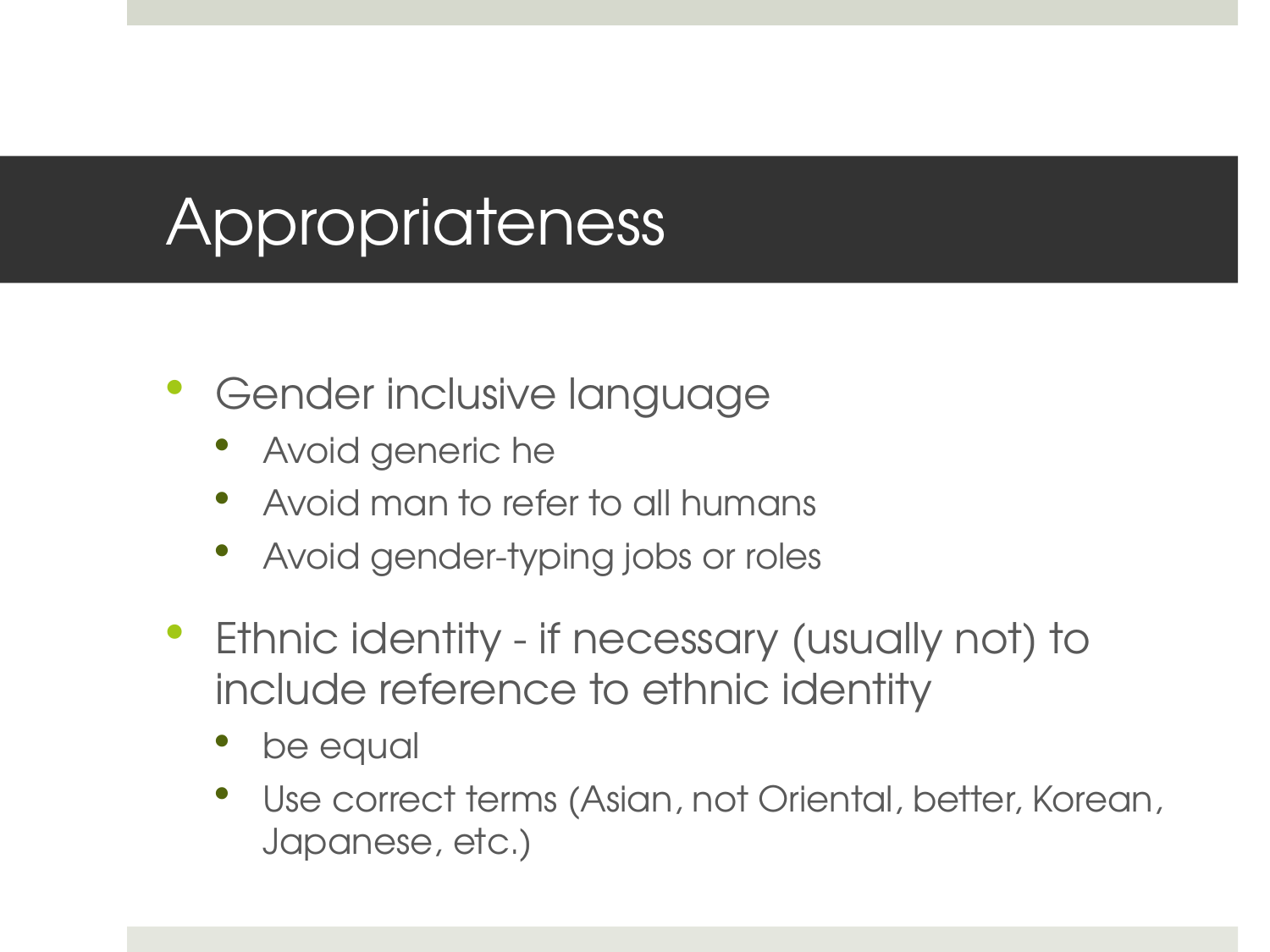

# Appropriateness
Gender inclusive language
Avoid generic he
Avoid man to refer to all humans
Avoid gender-typing jobs or roles
Ethnic identity - if necessary (usually not) to include reference to ethnic identity
be equal
Use correct terms (Asian, not Oriental, better, Korean, Japanese, etc.)